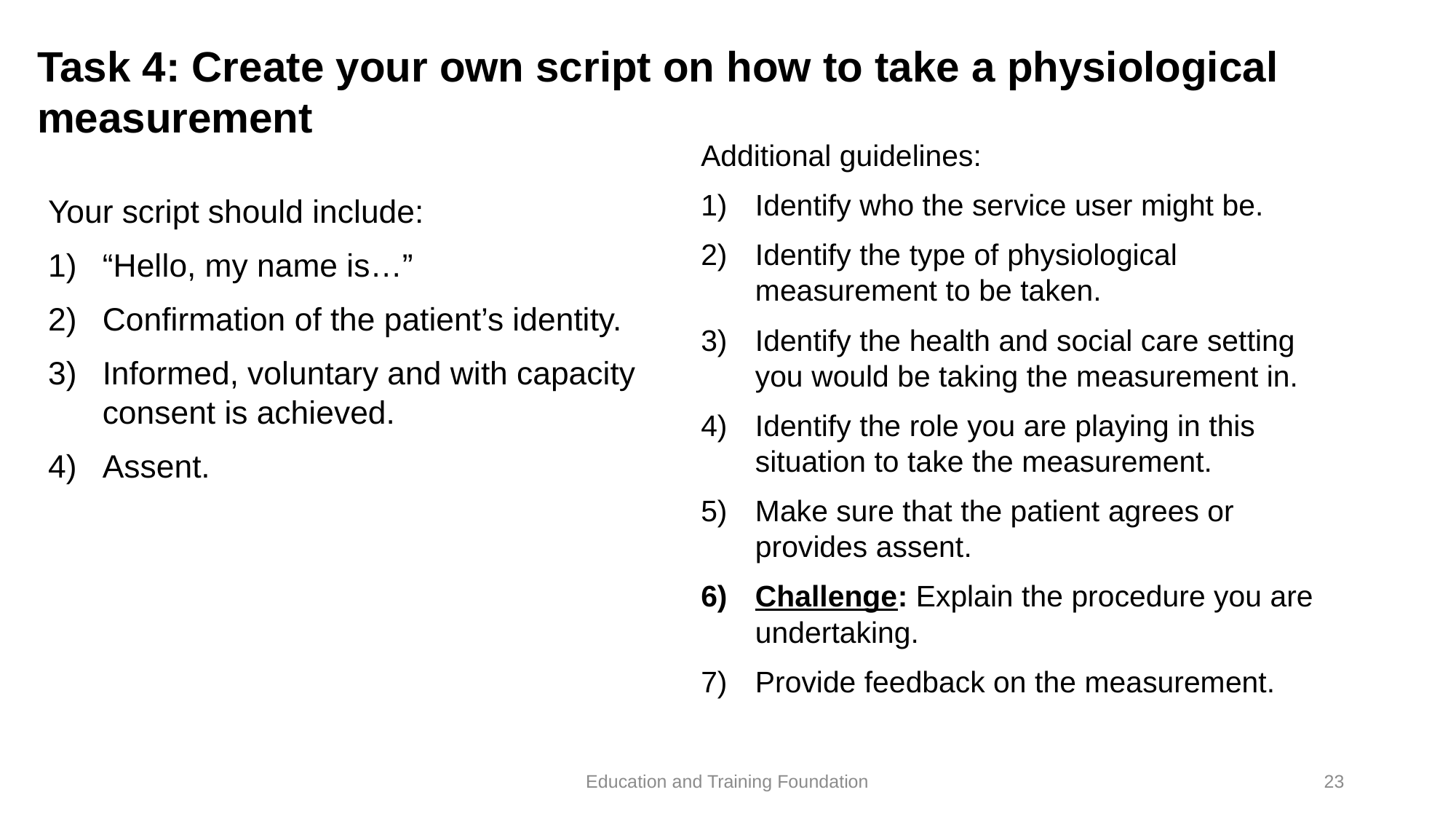

# Task 4: Create your own script on how to take a physiological measurement

Your script should include:
“Hello, my name is…”
Confirmation of the patient’s identity.
Informed, voluntary and with capacity consent is achieved.
Assent.

Additional guidelines:
Identify who the service user might be.
Identify the type of physiological measurement to be taken.
Identify the health and social care setting you would be taking the measurement in.
Identify the role you are playing in this situation to take the measurement.
Make sure that the patient agrees or provides assent.
Challenge: Explain the procedure you are undertaking.
Provide feedback on the measurement.
Education and Training Foundation
23